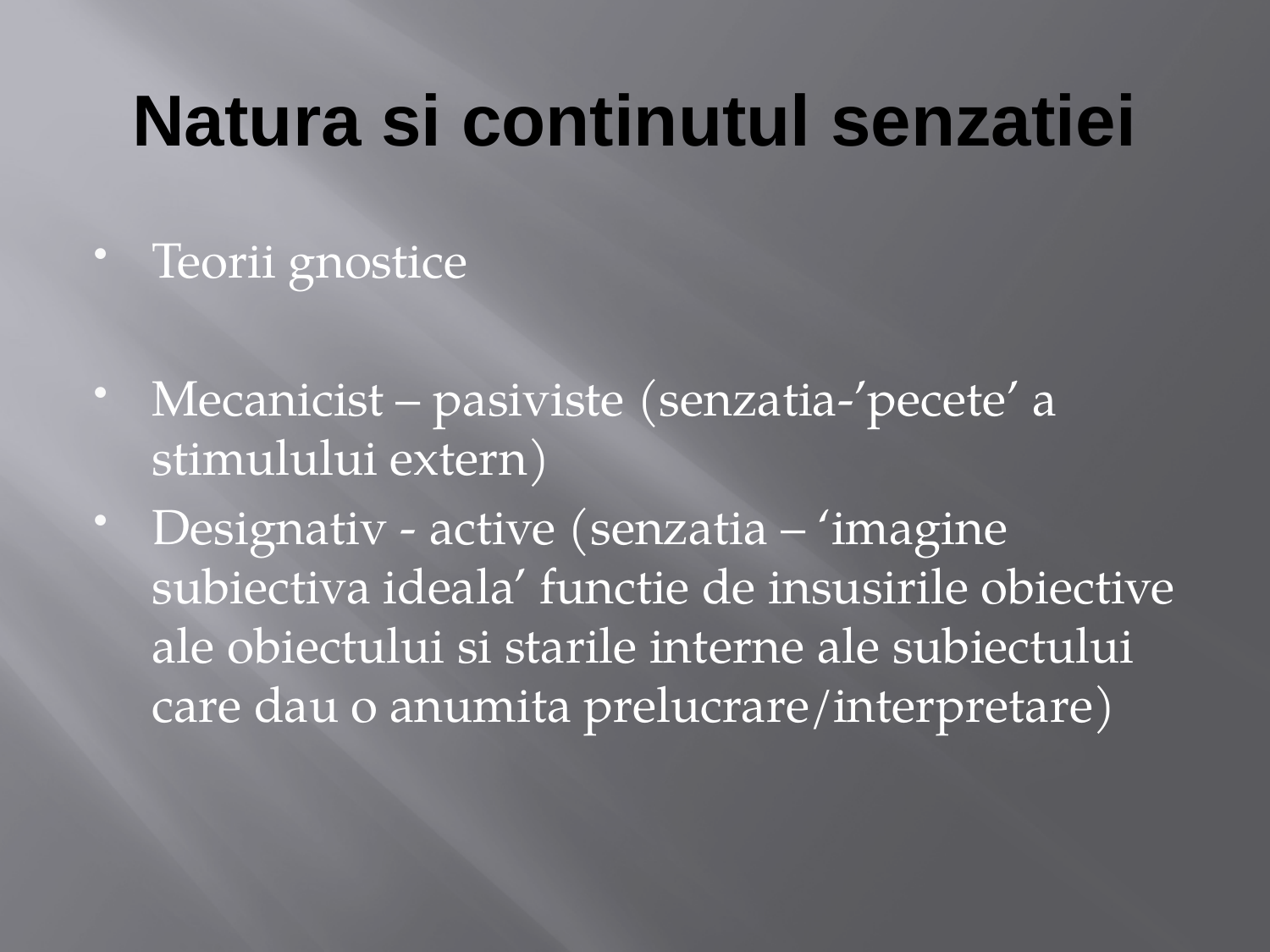

# Natura si continutul senzatiei
Teorii gnostice

Mecanicist – pasiviste (senzatia-’pecete’ a stimulului extern)
Designativ - active (senzatia – ‘imagine subiectiva ideala’ functie de insusirile obiective ale obiectului si starile interne ale subiectului care dau o anumita prelucrare/interpretare)